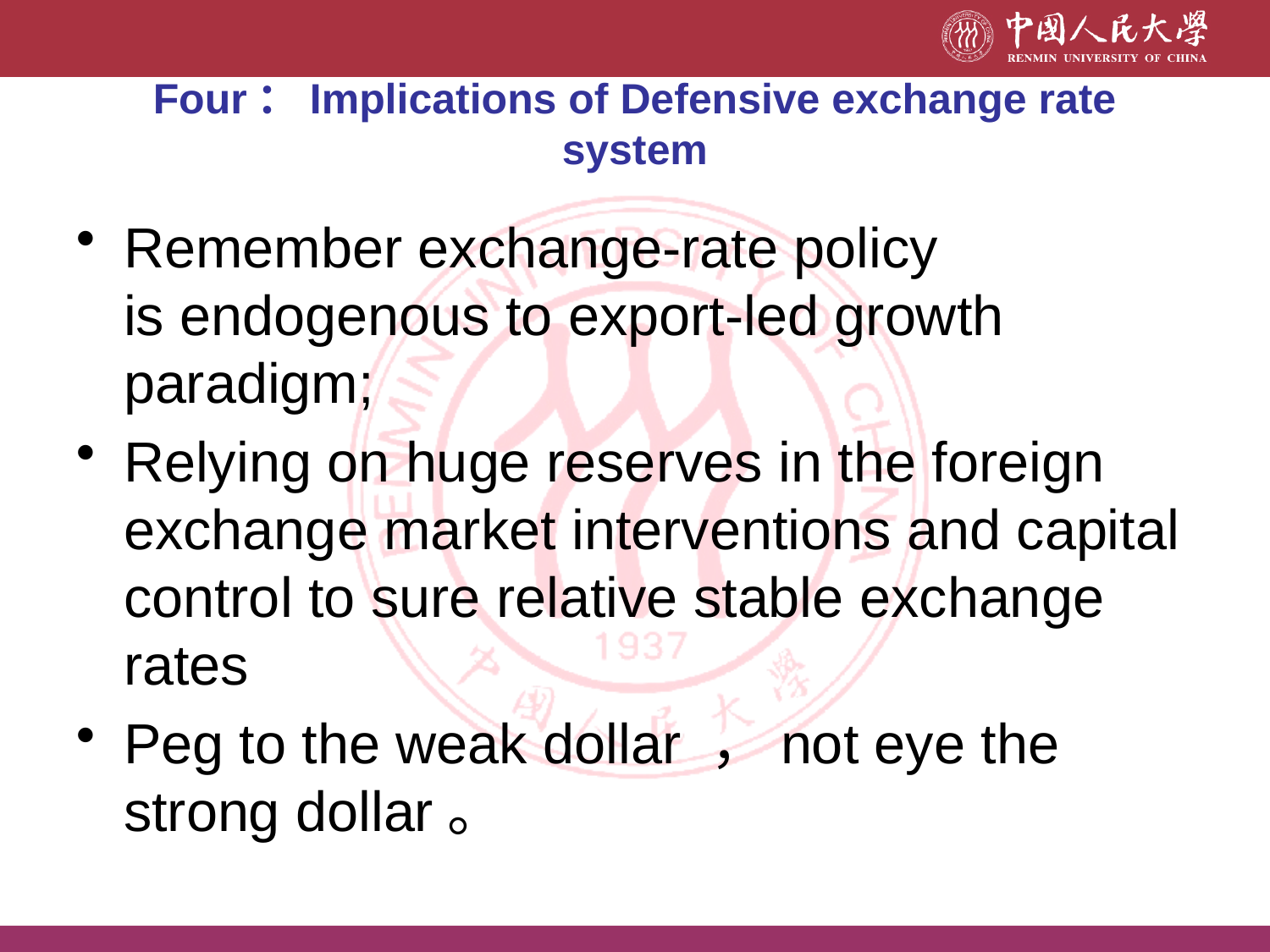

# Four：Implications of Defensive exchange rate system

Remember exchange-rate policy is endogenous to export-led growth paradigm;
Relying on huge reserves in the foreign exchange market interventions and capital control to sure relative stable exchange rates
Peg to the weak dollar ，not eye the strong dollar。